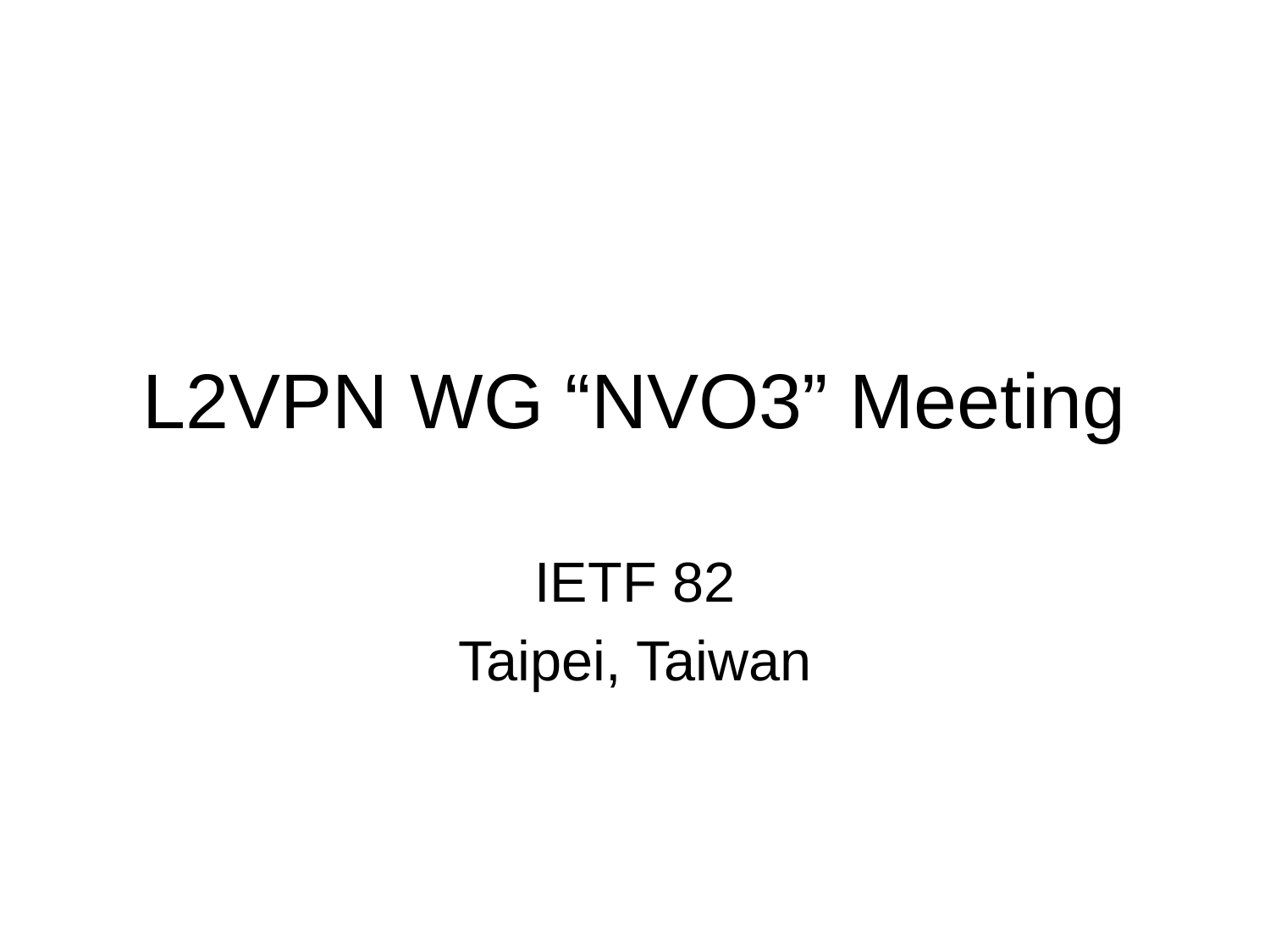

# L2VPN WG “NVO3” Meeting
IETF 82
Taipei, Taiwan